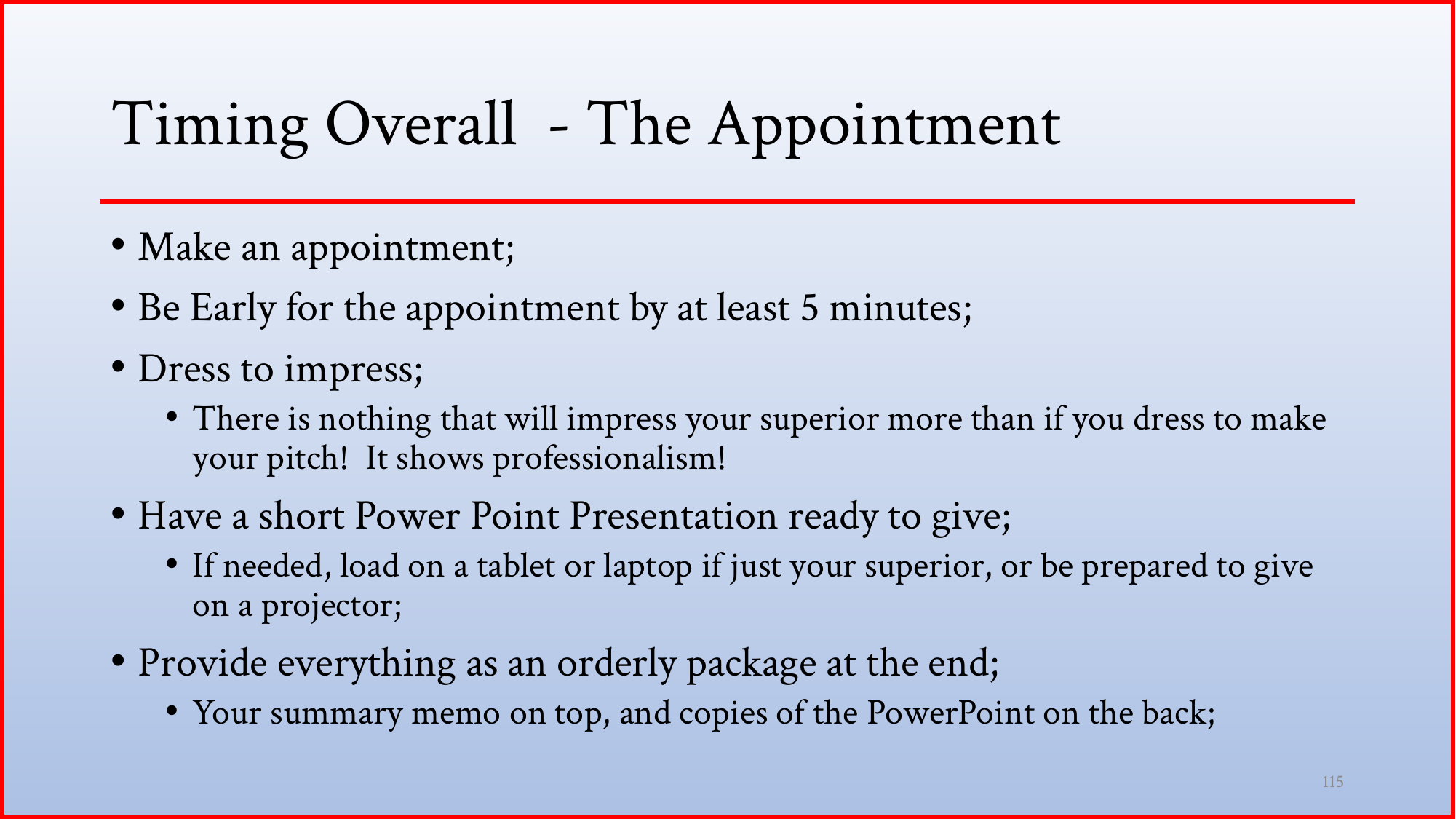

# Timing Overall  - The Appointment
Make an appointment;
Be Early for the appointment by at least 5 minutes;
Dress to impress;
There is nothing that will impress your superior more than if you dress to make your pitch!  It shows professionalism!
Have a short Power Point Presentation ready to give;
If needed, load on a tablet or laptop if just your superior, or be prepared to give on a projector;
Provide everything as an orderly package at the end;
Your summary memo on top, and copies of the PowerPoint on the back;
115